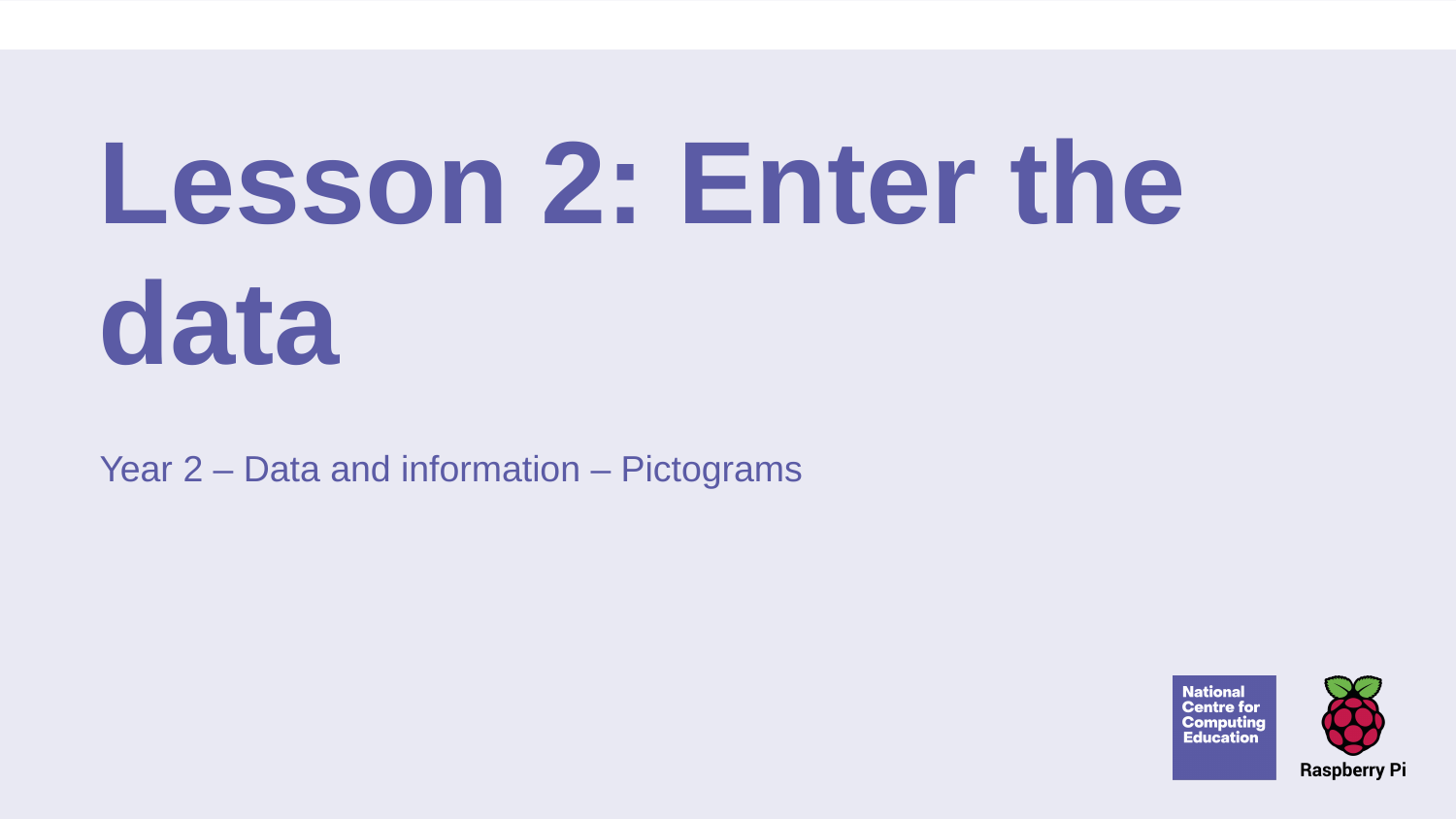

# Lesson 2: Enter the data
Year 2 – Data and information – Pictograms